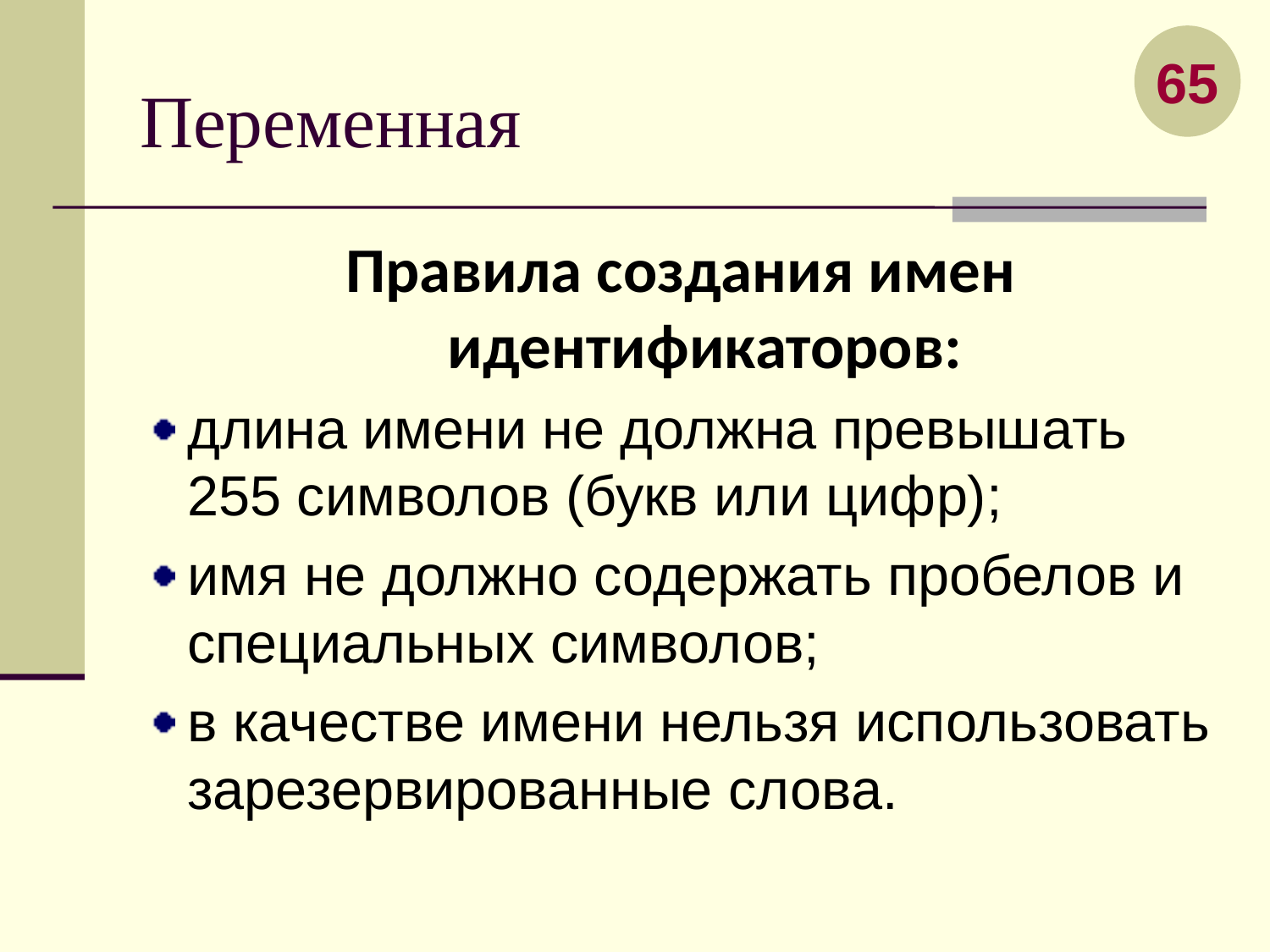

65
# Переменная
Правила создания имен идентификаторов:
длина имени не должна превышать 255 символов (букв или цифр);
имя не должно содержать пробелов и специальных символов;
в качестве имени нельзя использовать зарезервированные слова.